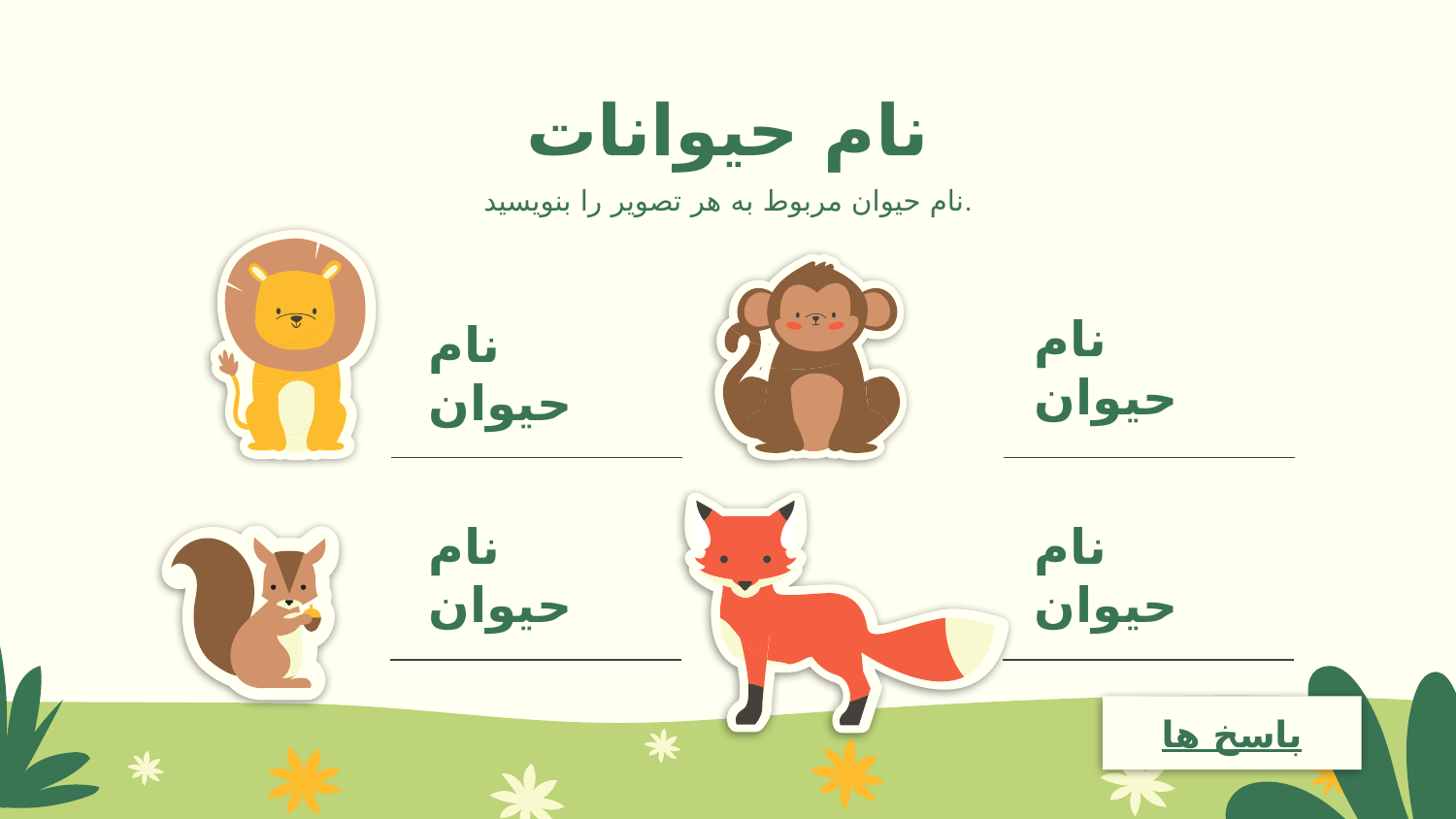

# نام حیوانات
نام حیوان مربوط به هر تصویر را بنویسید.

نام حیوان
نام حیوان

نام حیوان
نام حیوان

پاسخ ها